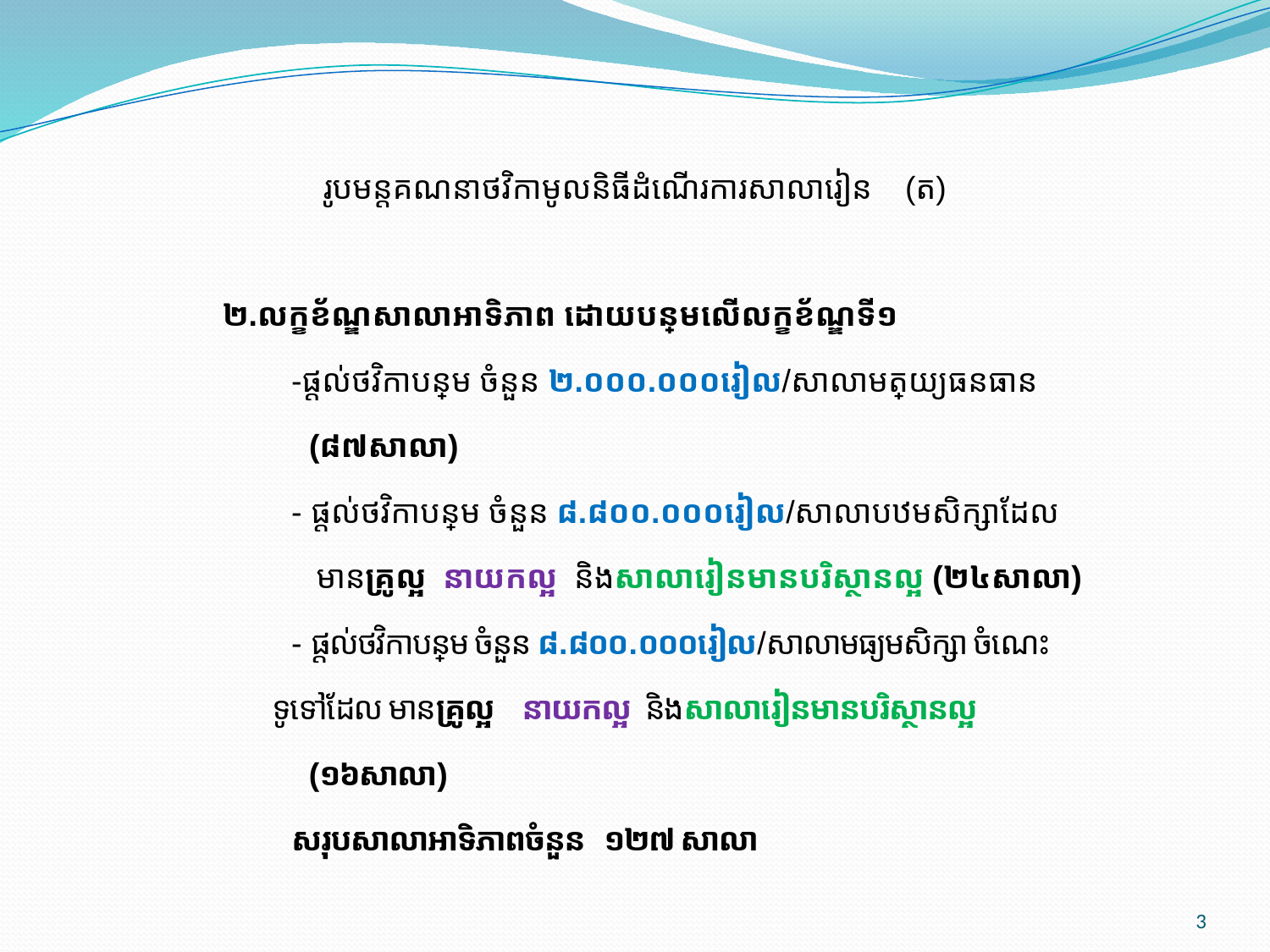

រូបមន្តគណនាថវិកាមូលនិធីដំណើរការសាលារៀន    (ត)

	       ២.លក្ខខ័ណ្ឌសាលាអាទិភាព ដោយបន្ថែមលើលក្ខខ័ណ្ឌទី១
		-ផ្តល់ថវិកាបន្ថែម ចំនួន ២.០០០.០០០រៀល/សាលាមត្តេយ្យធនធាន
		 ​ (៨៧សាលា)
		- ផ្តល់ថវិកាបន្ថែម ចំនួន ៨.៨០០.០០០រៀល/សាលាបឋមសិក្សាដែល
		   មានគ្រូល្អ  នាយកល្អ  និងសាលារៀនមានបរិស្ថានល្អ (២៤សាលា)
		- ផ្តល់ថវិកាបន្ថែម ចំនួន ៨.៨០០.០០០រៀល/សាលាមធ្យមសិក្សា ចំណេះ
                                   ទូទៅដែល មានគ្រូល្អ    នាយកល្អ  និងសាលារៀនមានបរិស្ថានល្អ
                                     (១៦សាលា)
		សរុបសាលាអាទិភាពចំនួន   ១២៧ សាលា

3